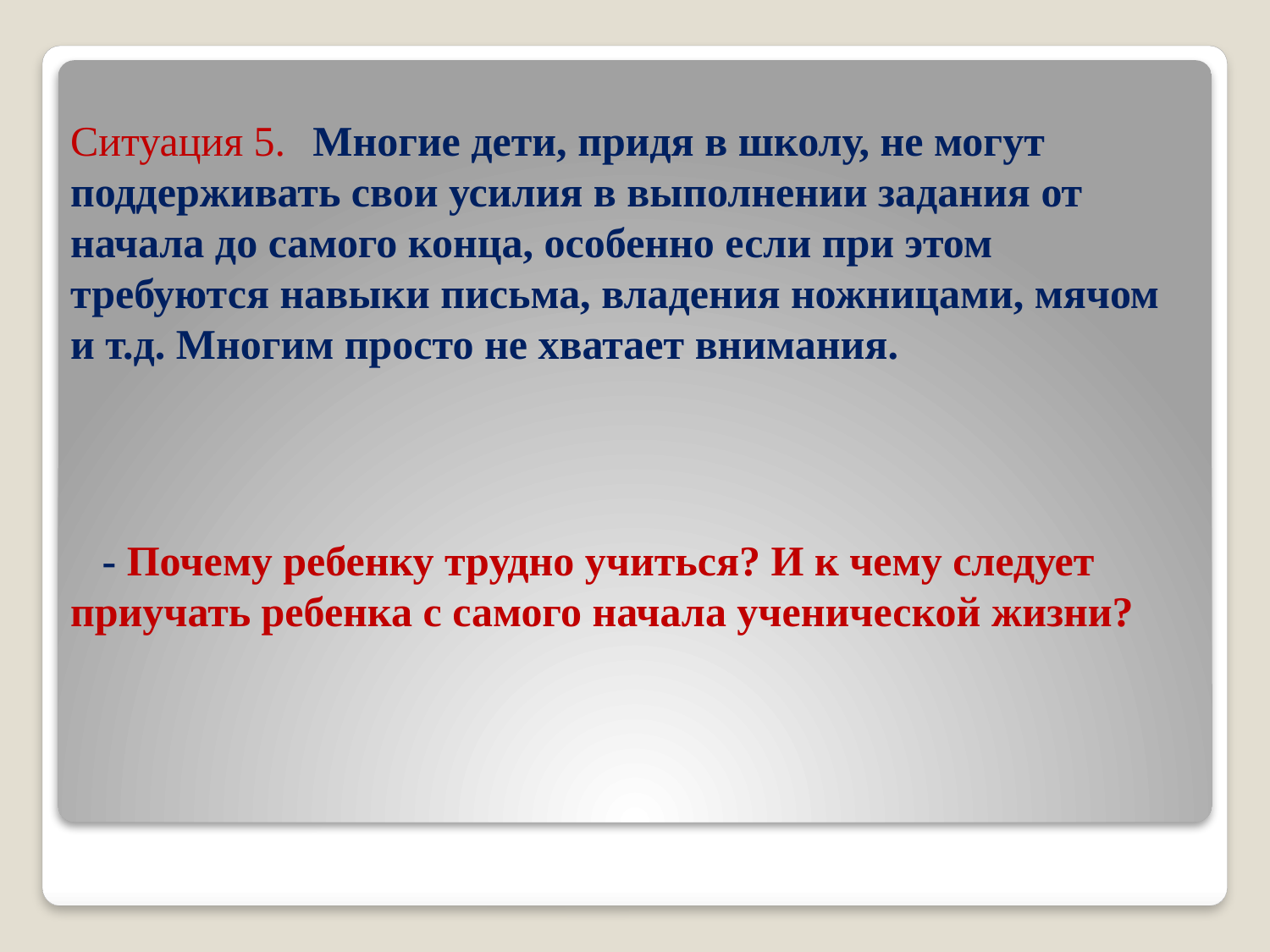

Ситуация 5.  Многие дети, придя в школу, не могут поддерживать свои усилия в выполнении задания от начала до самого конца, особенно если при этом требуются навыки письма, владения ножницами, мячом и т.д. Многим просто не хватает внимания.

   - Почему ребенку трудно учиться? И к чему следует приучать ребенка с самого начала ученической жизни?